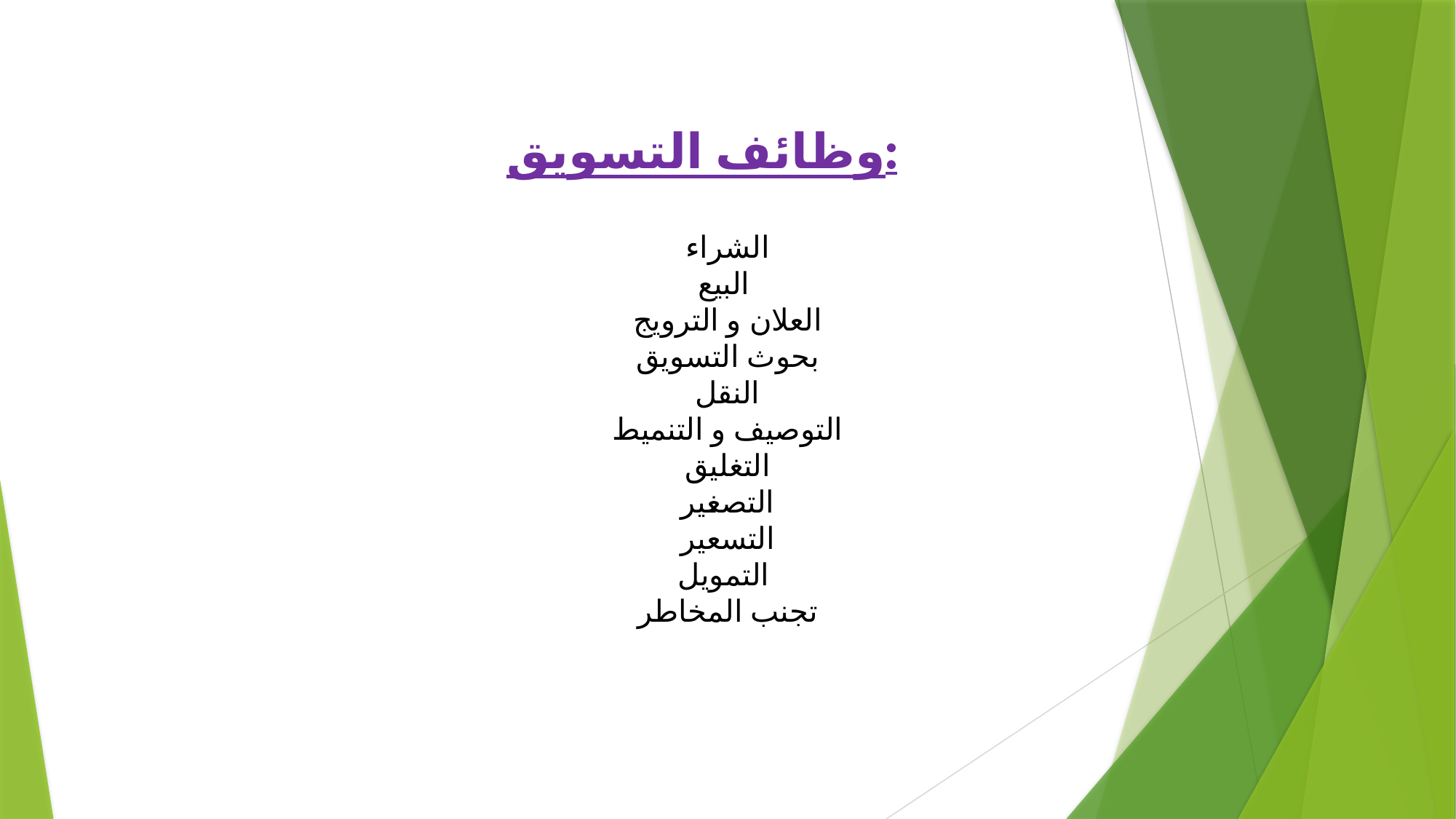

وظائف التسويق:
الشراء
البيع
العلان و الترويج
بحوث التسويق
النقل
التوصيف و التنميط
التغليق
التصغير
التسعير
التمويل
تجنب المخاطر